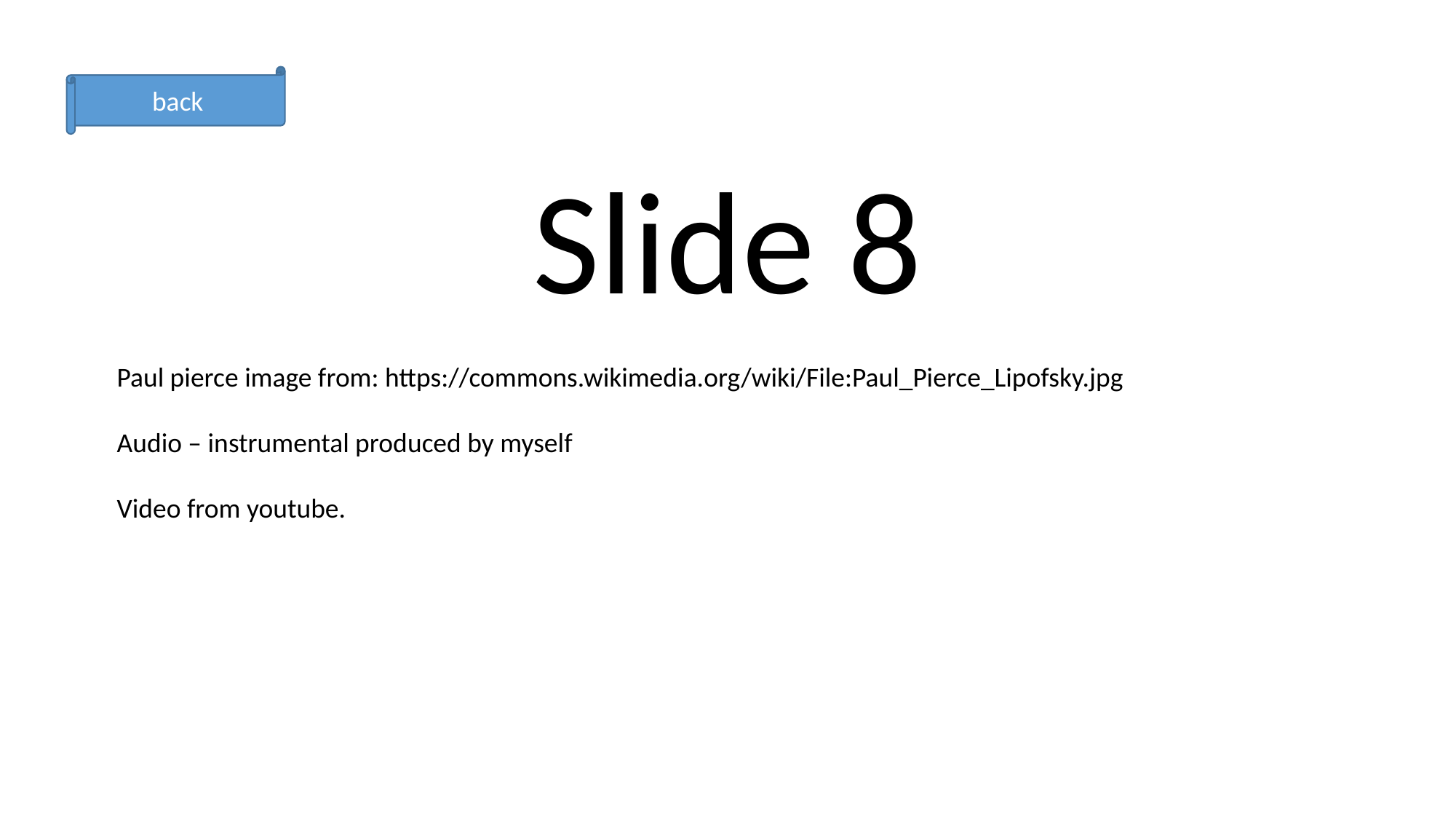

back
# Slide 8
Paul pierce image from: https://commons.wikimedia.org/wiki/File:Paul_Pierce_Lipofsky.jpg

Audio – instrumental produced by myself

Video from youtube.